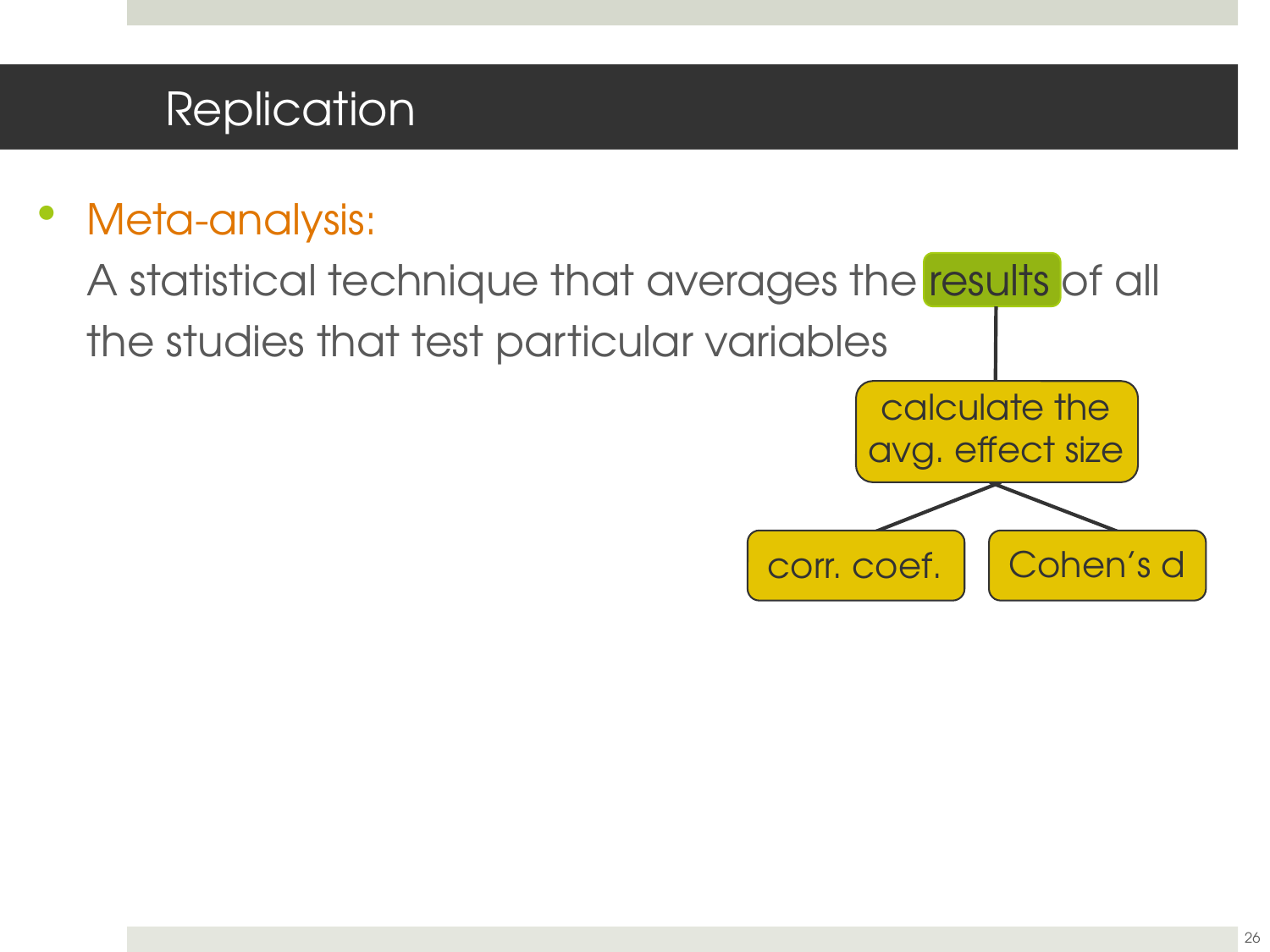

# Replication
Meta-analysis:                                                                        A statistical technique that averages the results of all the studies that test particular variables

calculate the avg. effect size

Cohen’s d
corr. coef.
26